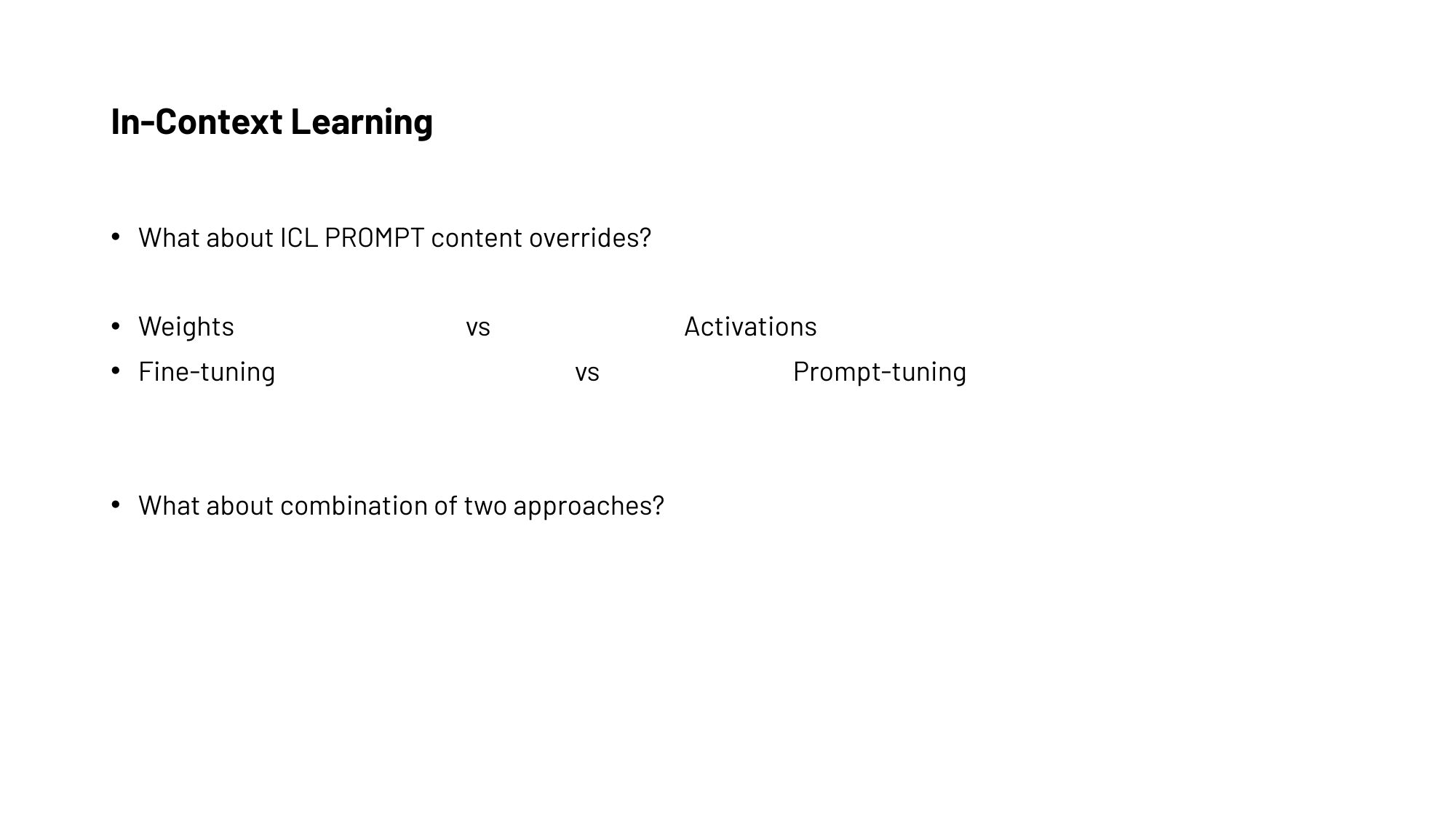

# In-Context Learning
What about ICL PROMPT content overrides?

Weights			vs		Activations
Fine-tuning 			vs		Prompt-tuning

What about combination of two approaches?